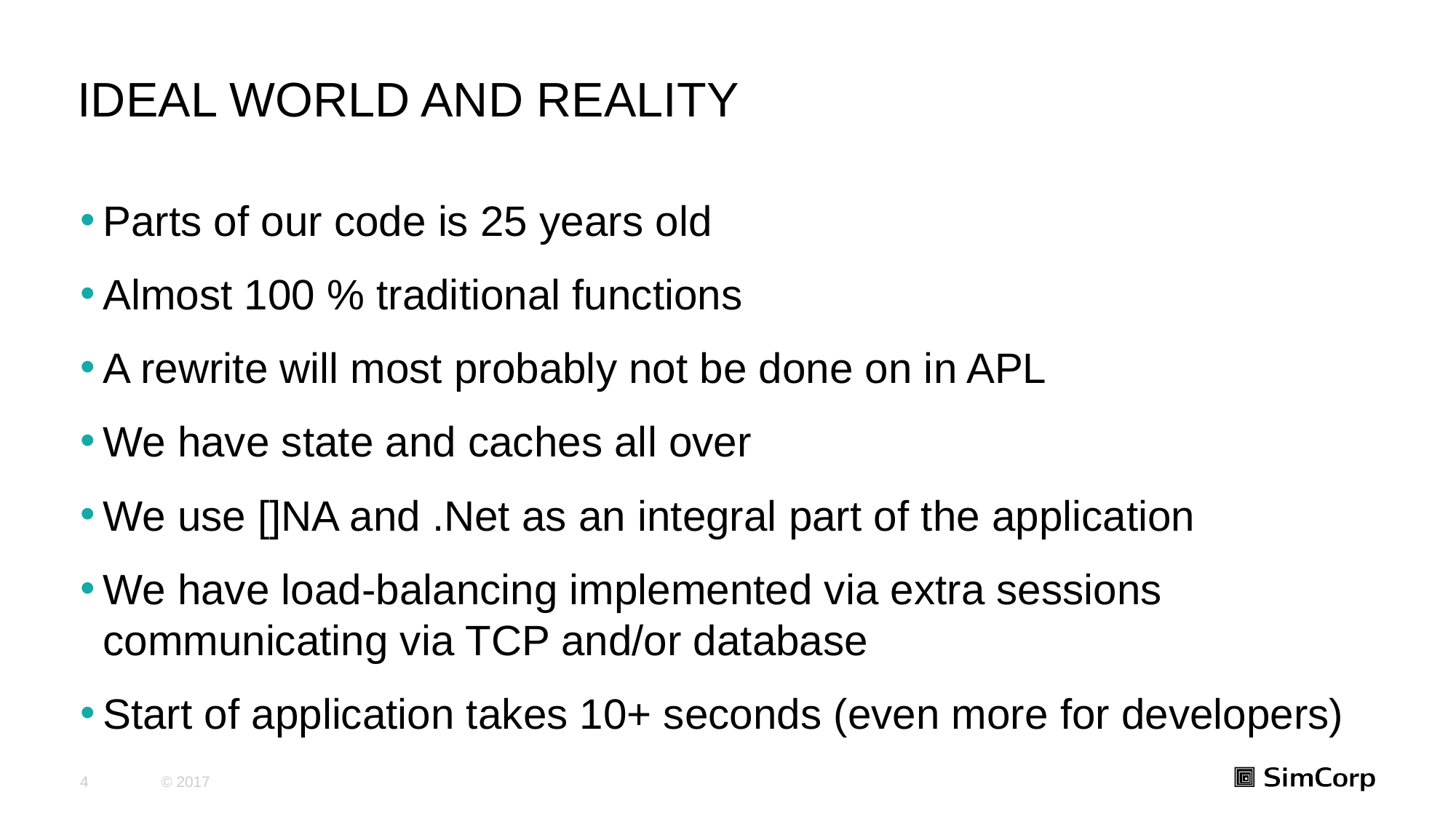

# Ideal world and reality

Parts of our code is 25 years old
Almost 100 % traditional functions
A rewrite will most probably not be done on in APL
We have state and caches all over
We use []NA and .Net as an integral part of the application
We have load-balancing implemented via extra sessions communicating via TCP and/or database
Start of application takes 10+ seconds (even more for developers)

4